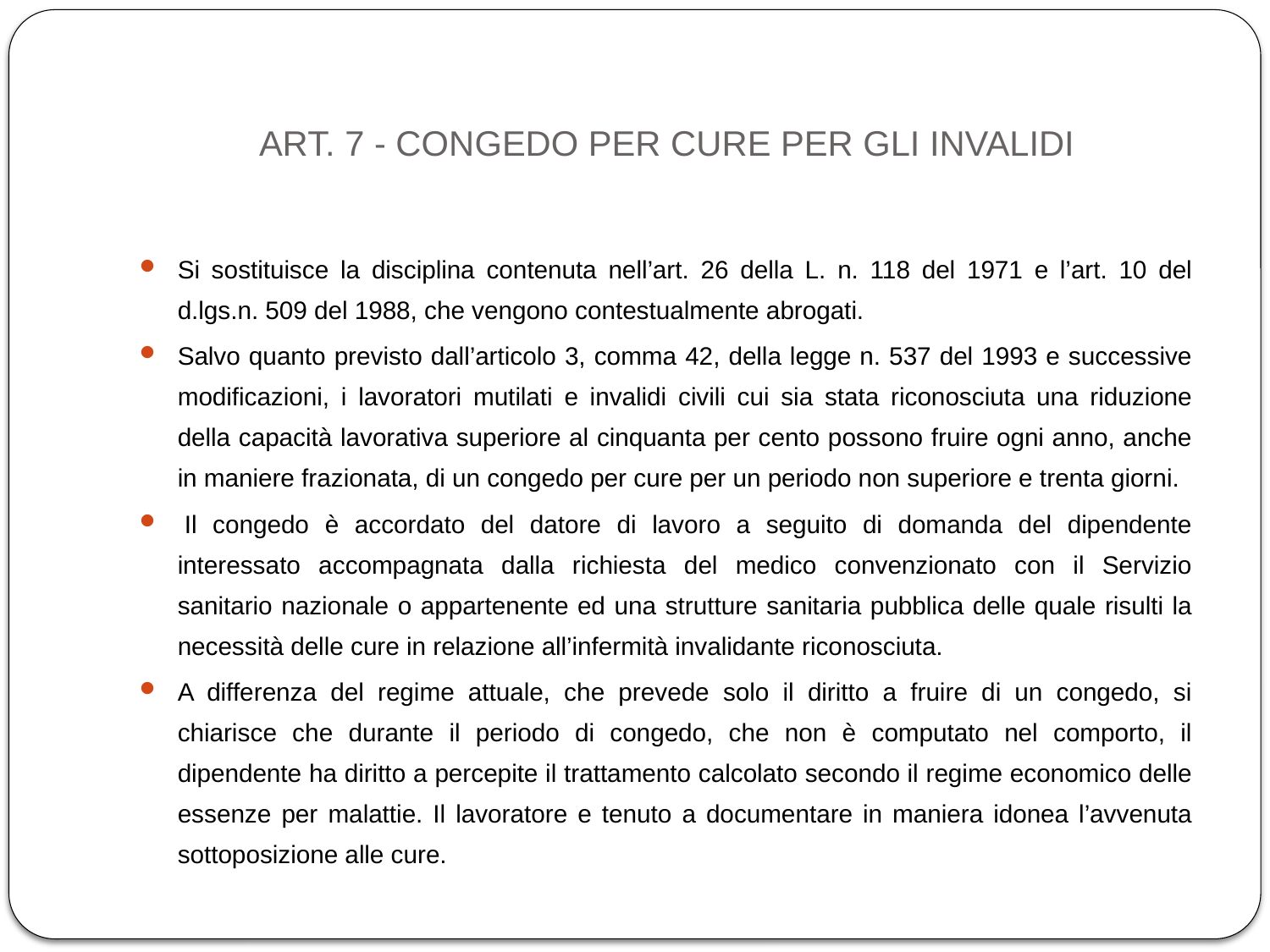

# Art. 7 - Congedo per cure per gli invalidi

Si sostituisce la disciplina contenuta nell’art. 26 della L. n. 118 del 1971 e l’art. 10 del d.lgs.n. 509 del 1988, che vengono contestualmente abrogati.
Salvo quanto previsto dall’articolo 3, comma 42, della legge n. 537 del 1993 e successive modificazioni, i lavoratori mutilati e invalidi civili cui sia stata riconosciuta una riduzione della capacità lavorativa superiore al cinquanta per cento possono fruire ogni anno, anche in maniere frazionata, di un congedo per cure per un periodo non superiore e trenta giorni.
 Il congedo è accordato del datore di lavoro a seguito di domanda del dipendente interessato accompagnata dalla richiesta del medico convenzionato con il Servizio sanitario nazionale o appartenente ed una strutture sanitaria pubblica delle quale risulti la necessità delle cure in relazione all’infermità invalidante riconosciuta.
A differenza del regime attuale, che prevede solo il diritto a fruire di un congedo, si chiarisce che durante il periodo di congedo, che non è computato nel comporto, il dipendente ha diritto a percepite il trattamento calcolato secondo il regime economico delle essenze per malattie. Il lavoratore e tenuto a documentare in maniera idonea l’avvenuta sottoposizione alle cure.